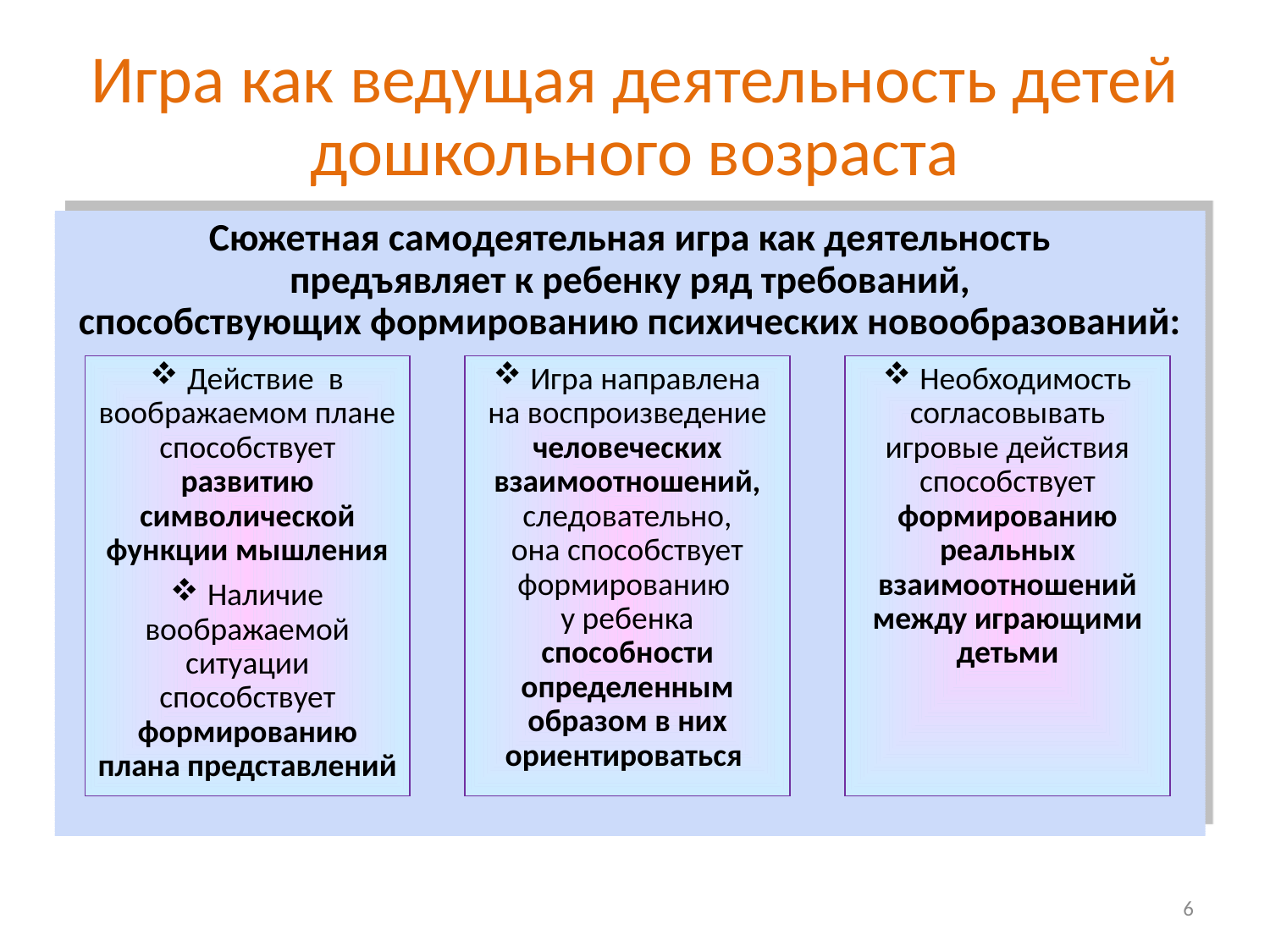

# Игра как ведущая деятельность детей дошкольного возраста
Сюжетная самодеятельная игра как деятельность
предъявляет к ребенку ряд требований,
способствующих формированию психических новообразований:
 Действие  в
воображаемом плане способствует развитию символической функции мышления
 Наличие воображаемой ситуации способствует
формированию
плана представлений
 Игра направлена на воспроизведение человеческих взаимоотношений, следовательно,
она способствует формированию
у ребенка способности определенным образом в них ориентироваться
 Необходимость согласовывать игровые действия способствует формированию
реальных взаимоотношений
между играющими детьми

6